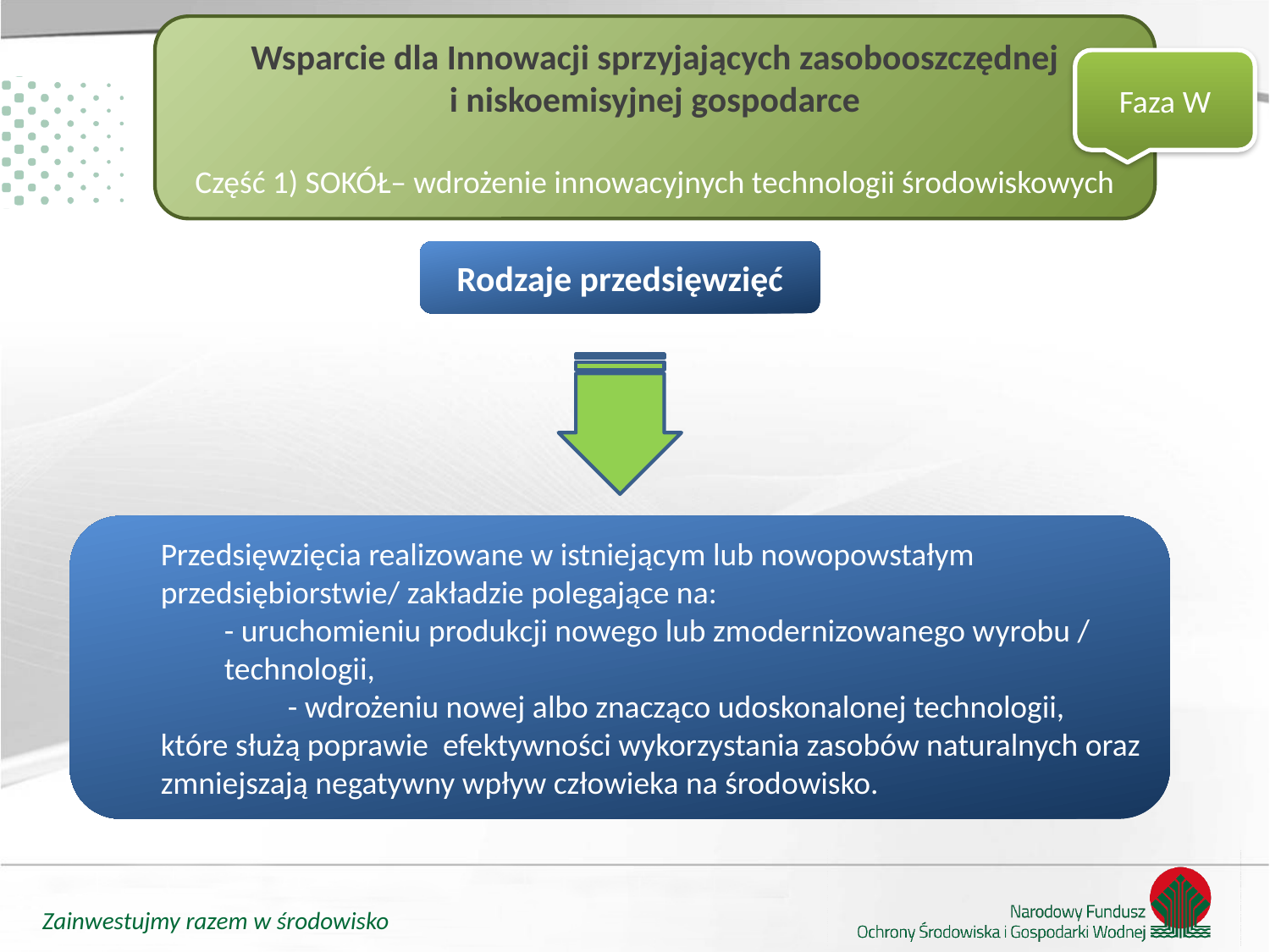

Wsparcie dla Innowacji sprzyjających zasobooszczędnej i niskoemisyjnej gospodarce

Część 1) SOKÓŁ– wdrożenie innowacyjnych technologii środowiskowych

Faza W
Rodzaje przedsięwzięć

Przedsięwzięcia realizowane w istniejącym lub nowopowstałym przedsiębiorstwie/ zakładzie polegające na:
- uruchomieniu produkcji nowego lub zmodernizowanego wyrobu / technologii,
	- wdrożeniu nowej albo znacząco udoskonalonej technologii,
które służą poprawie  efektywności wykorzystania zasobów naturalnych oraz zmniejszają negatywny wpływ człowieka na środowisko.